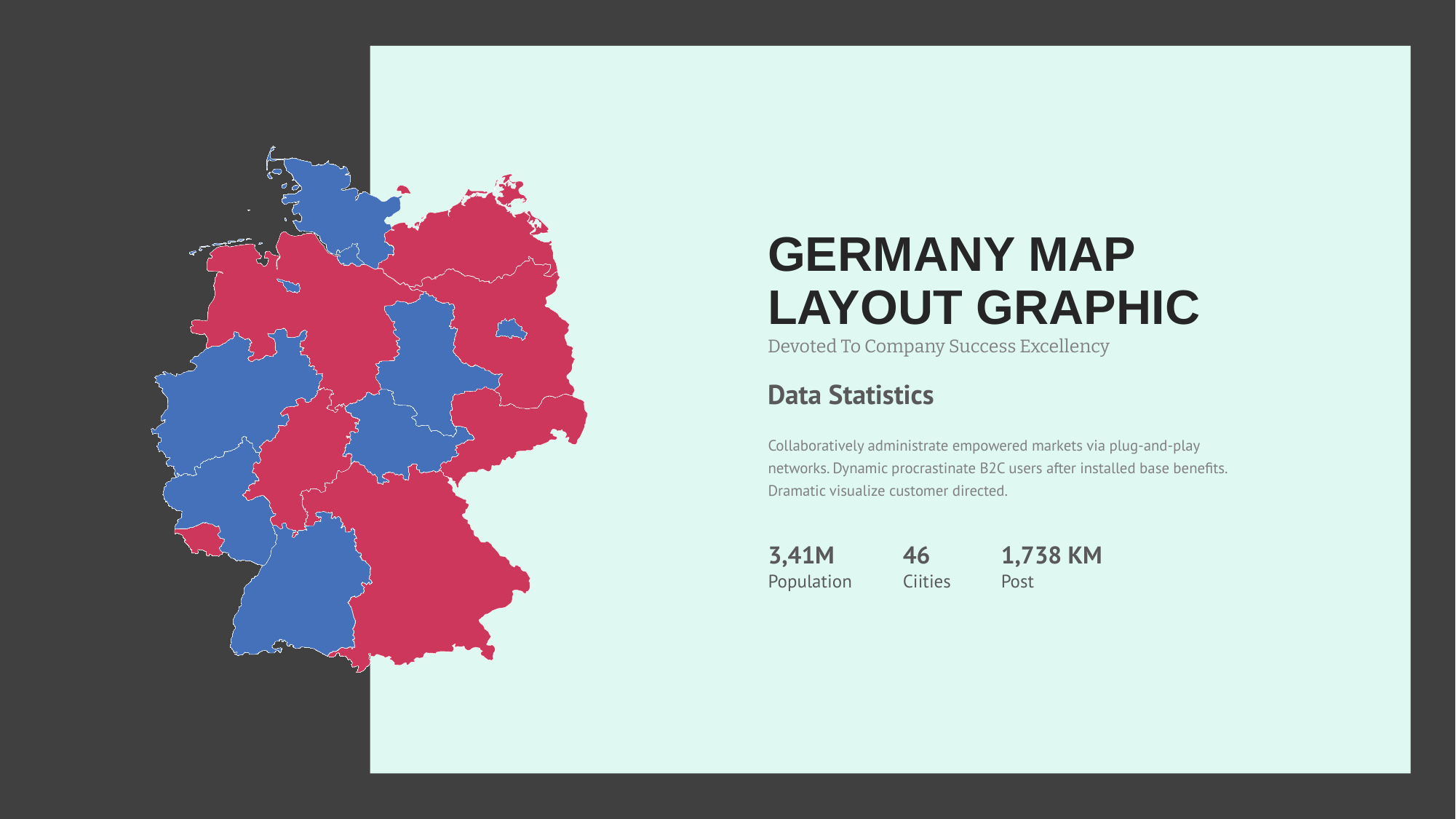

GERMANY MAP
LAYOUT GRAPHIC
Devoted To Company Success Excellency
Data Statistics
Collaboratively administrate empowered markets via plug-and-play networks. Dynamic procrastinate B2C users after installed base benefits. Dramatic visualize customer directed.
3,41M
Population
46
Ciities
1,738 KM
Post